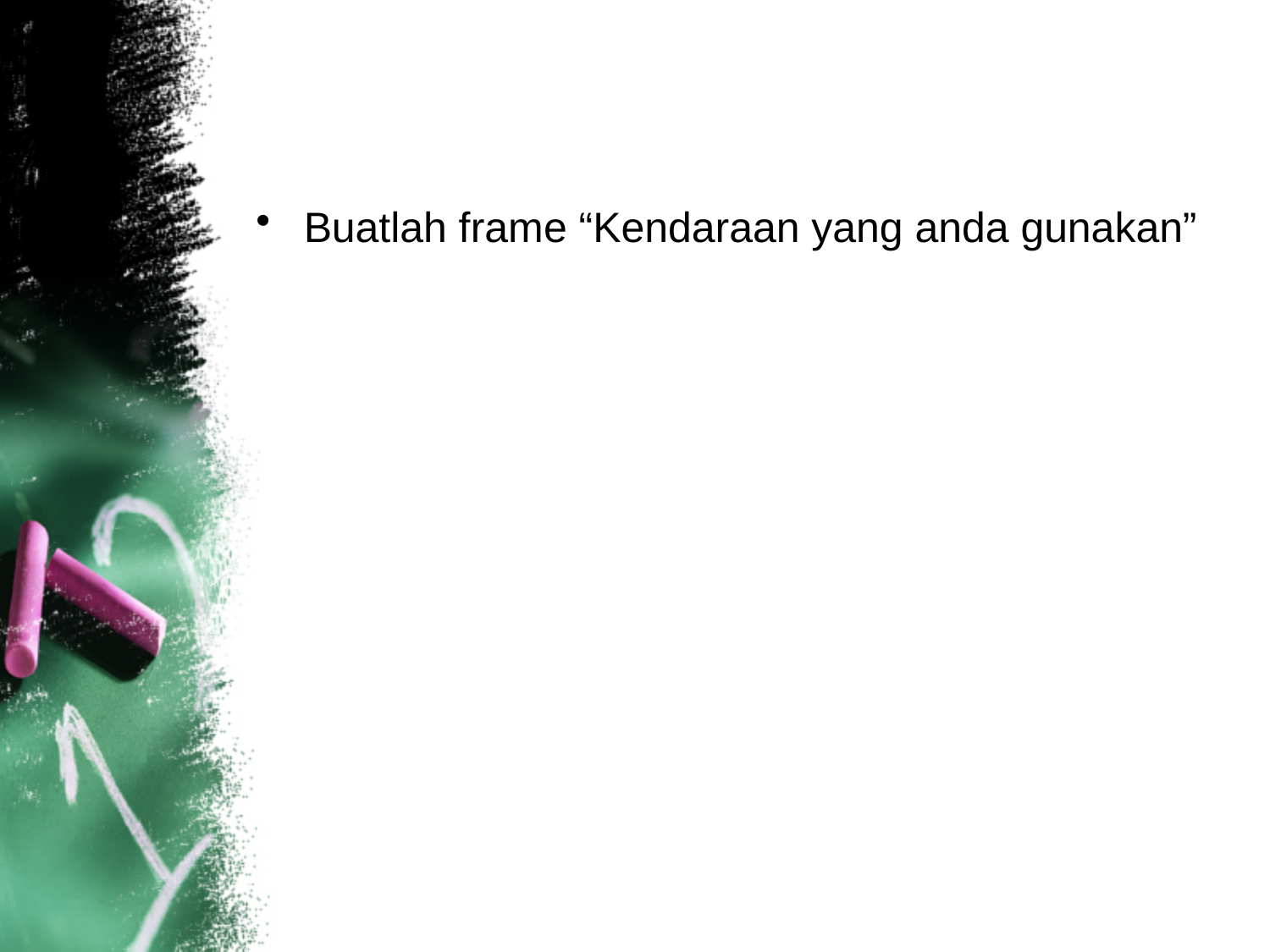

#
Buatlah frame “Kendaraan yang anda gunakan”